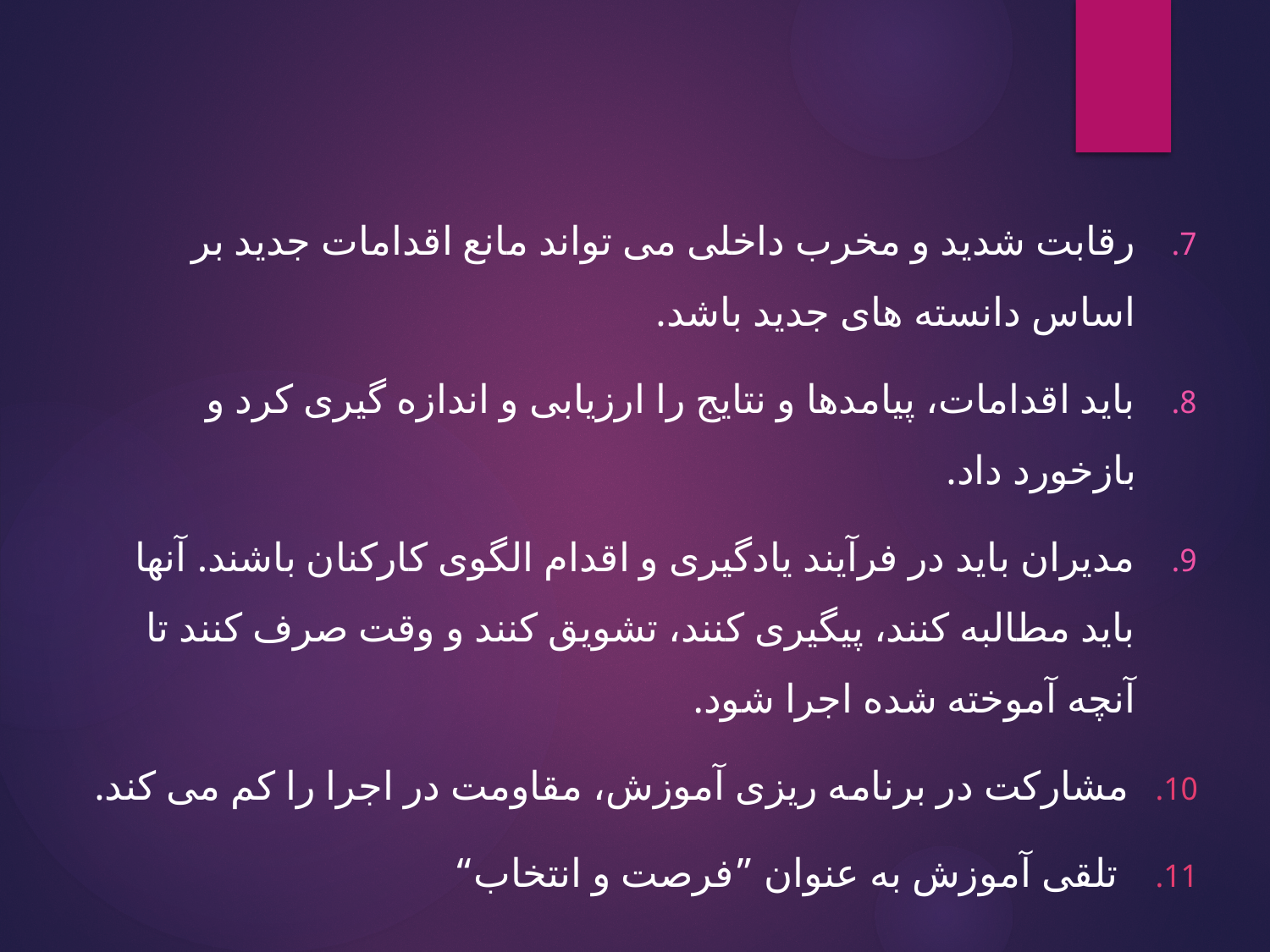

رقابت شدید و مخرب داخلی می تواند مانع اقدامات جدید بر اساس دانسته های جدید باشد.
باید اقدامات، پیامدها و نتایج را ارزیابی و اندازه گیری کرد و بازخورد داد.
مدیران باید در فرآیند یادگیری و اقدام الگوی کارکنان باشند. آنها باید مطالبه کنند، پیگیری کنند، تشویق کنند و وقت صرف کنند تا آنچه آموخته شده اجرا شود.
مشارکت در برنامه ریزی آموزش، مقاومت در اجرا را کم می کند.
 تلقی آموزش به عنوان ”فرصت و انتخاب“